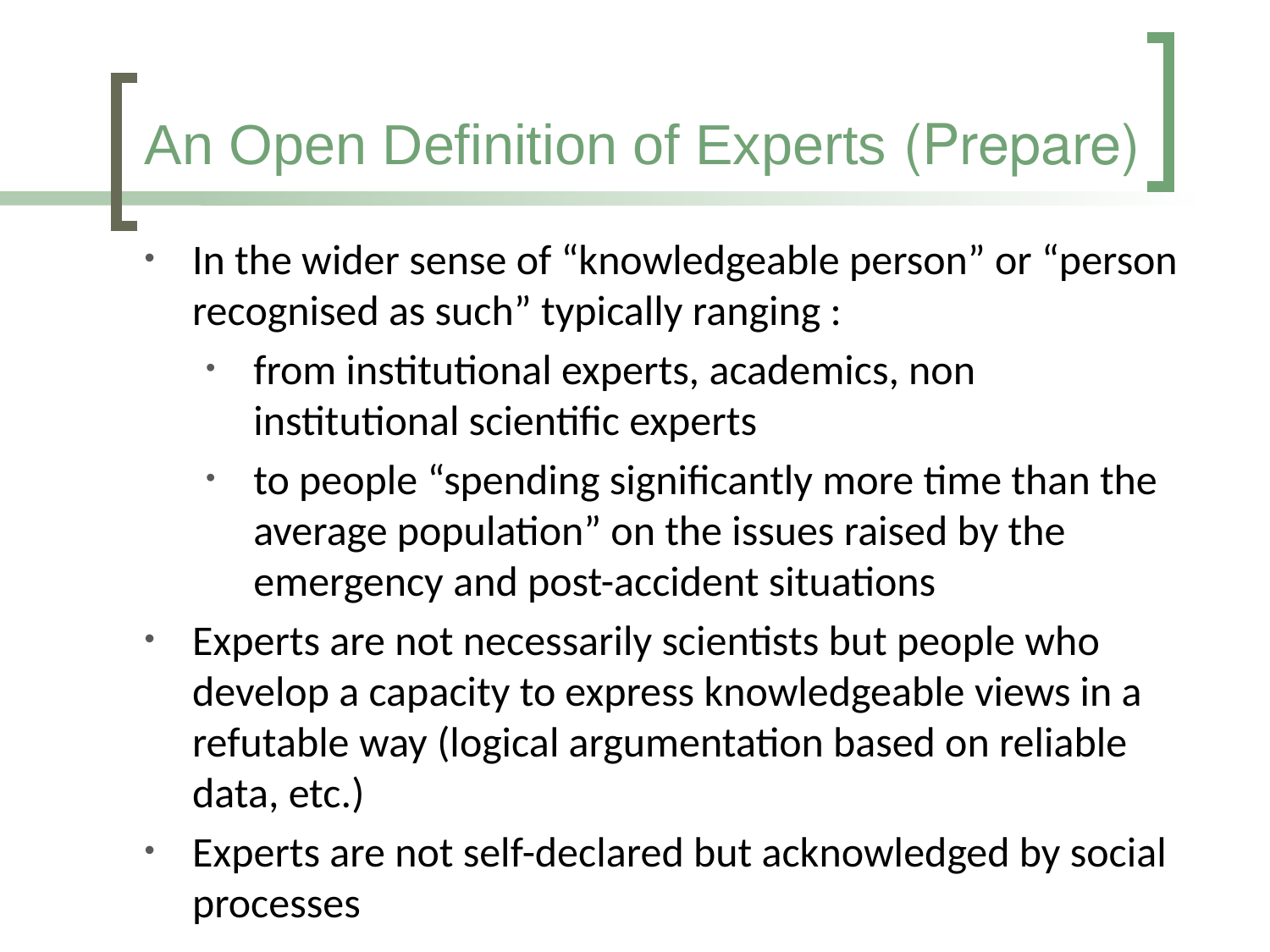

# An Open Definition of Experts (Prepare)
In the wider sense of “knowledgeable person” or “person recognised as such” typically ranging :
from institutional experts, academics, non institutional scientific experts
to people “spending significantly more time than the average population” on the issues raised by the emergency and post-accident situations
Experts are not necessarily scientists but people who develop a capacity to express knowledgeable views in a refutable way (logical argumentation based on reliable data, etc.)
Experts are not self-declared but acknowledged by social processes